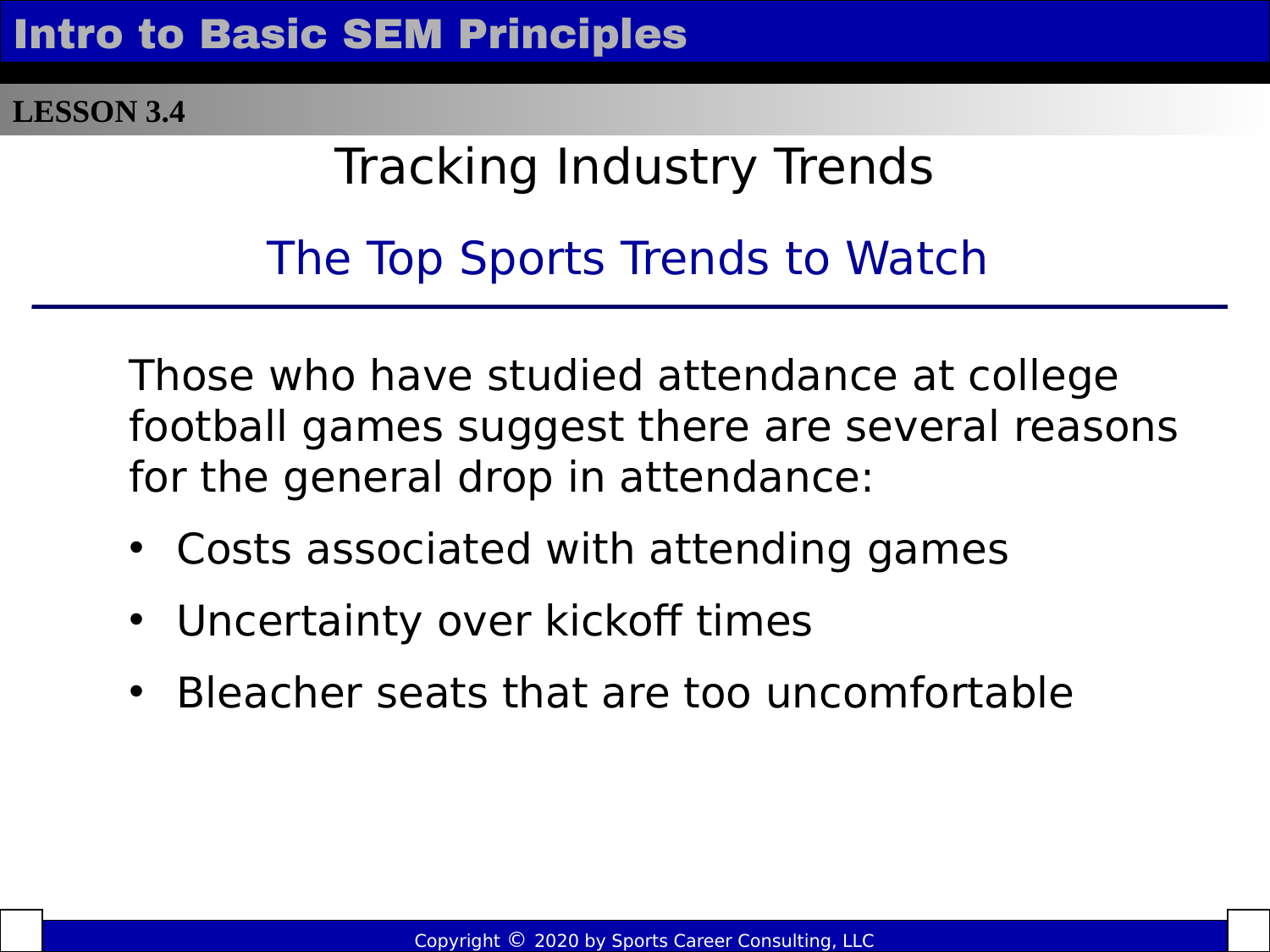

Intro to Basic SEM Principles
LESSON 3.4
Tracking Industry Trends
The Top Sports Trends to Watch

Those who have studied attendance at college football games suggest there are several reasons for the general drop in attendance:
Costs associated with attending games
Uncertainty over kickoff times
Bleacher seats that are too uncomfortable
Copyright © 2020 by Sports Career Consulting, LLC